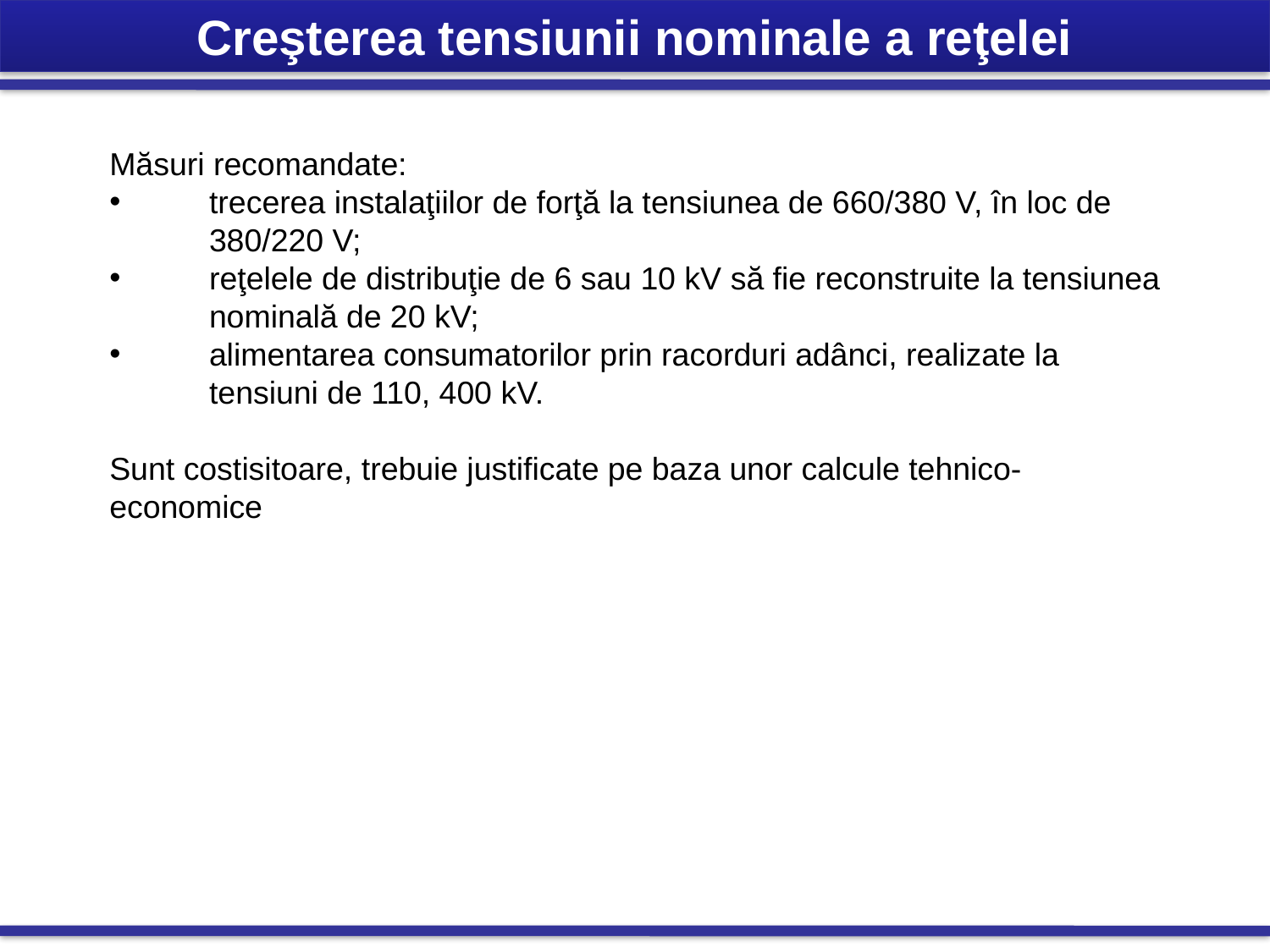

Creşterea tensiunii nominale a reţelei

Măsuri recomandate:
trecerea instalaţiilor de forţă la tensiunea de 660/380 V, în loc de 380/220 V;
reţelele de distribuţie de 6 sau 10 kV să fie reconstruite la tensiunea nominală de 20 kV;
alimentarea consumatorilor prin racorduri adânci, realizate la tensiuni de 110, 400 kV.

Sunt costisitoare, trebuie justificate pe baza unor calcule tehnico-economice